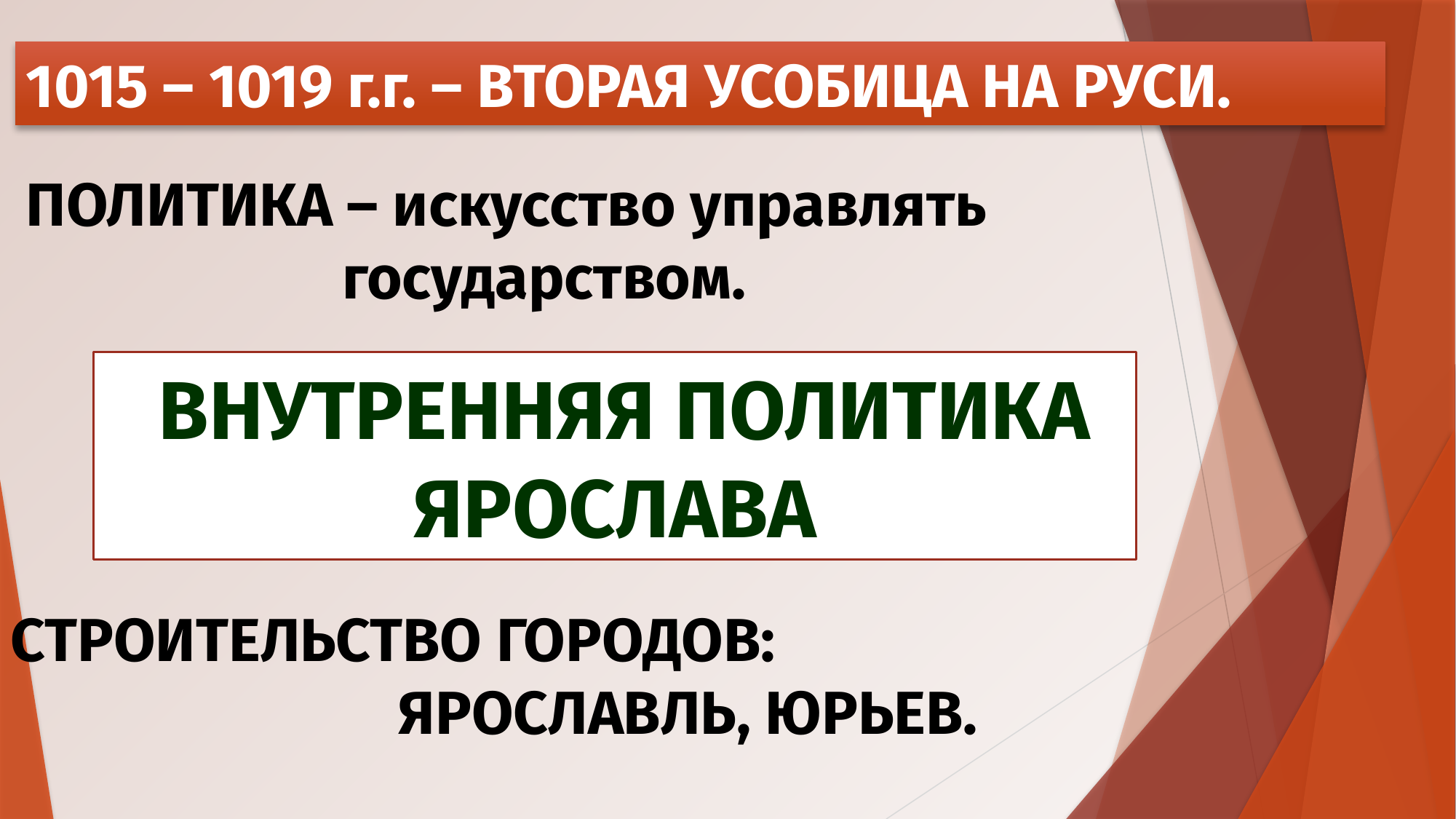

1015 – 1019 г.г. – ВТОРАЯ УСОБИЦА НА РУСИ.
ПОЛИТИКА – искусство управлять
                      государством.
 ВНУТРЕННЯЯ ПОЛИТИКА
ЯРОСЛАВА
СТРОИТЕЛЬСТВО ГОРОДОВ:
                           ЯРОСЛАВЛЬ, ЮРЬЕВ.